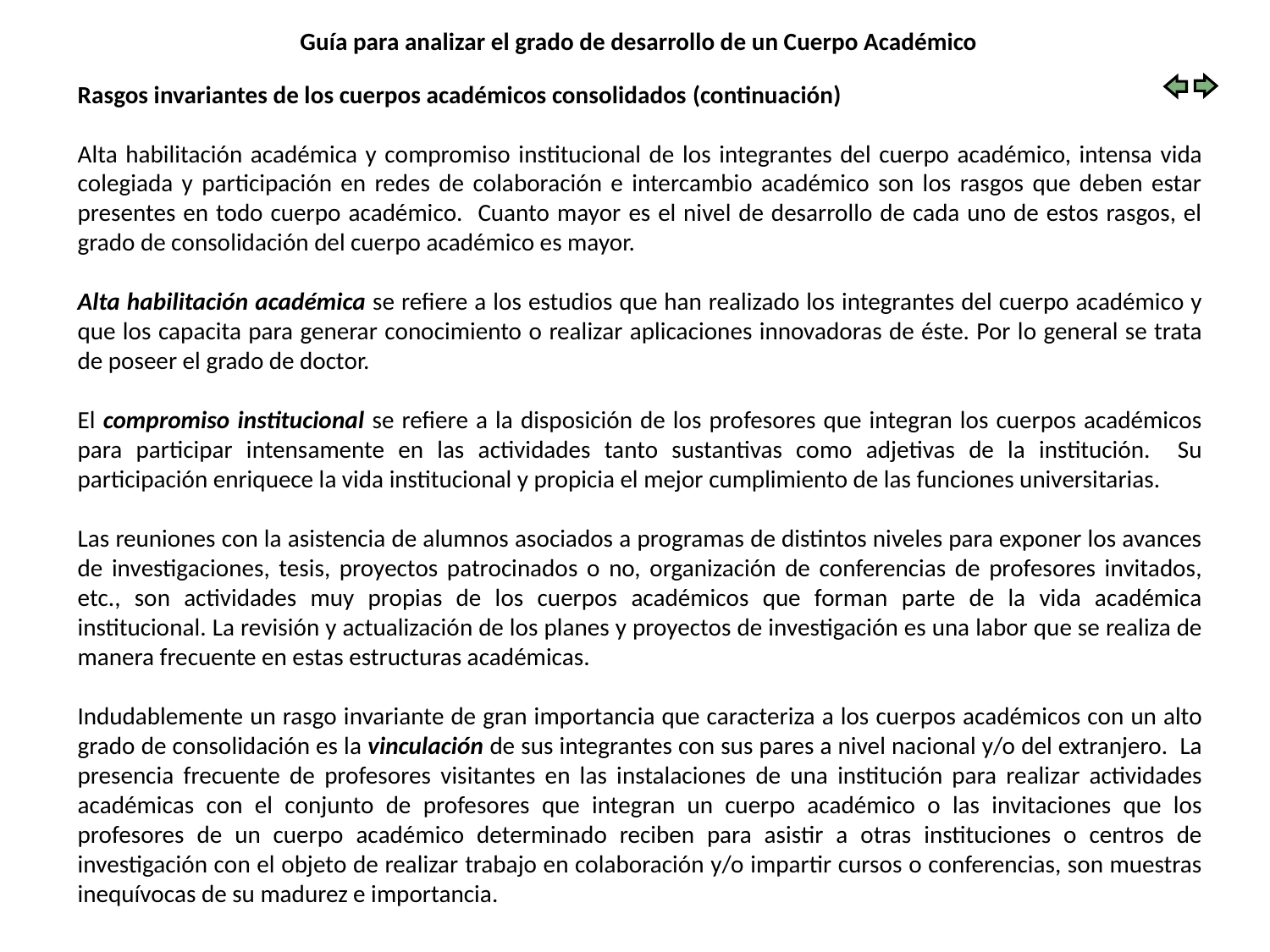

Guía para analizar el grado de desarrollo de un Cuerpo Académico

Rasgos invariantes de los cuerpos académicos consolidados (continuación)

Alta habilitación académica y compromiso institucional de los integrantes del cuerpo académico, intensa vida colegiada y participación en redes de colaboración e intercambio académico son los rasgos que deben estar presentes en todo cuerpo académico.  Cuanto mayor es el nivel de desarrollo de cada uno de estos rasgos, el grado de consolidación del cuerpo académico es mayor.

Alta habilitación académica se refiere a los estudios que han realizado los integrantes del cuerpo académico y que los capacita para generar conocimiento o realizar aplicaciones innovadoras de éste. Por lo general se trata de poseer el grado de doctor.

El compromiso institucional se refiere a la disposición de los profesores que integran los cuerpos académicos para participar intensamente en las actividades tanto sustantivas como adjetivas de la institución.  Su participación enriquece la vida institucional y propicia el mejor cumplimiento de las funciones universitarias.

Las reuniones con la asistencia de alumnos asociados a programas de distintos niveles para exponer los avances de investigaciones, tesis, proyectos patrocinados o no, organización de conferencias de profesores invitados, etc., son actividades muy propias de los cuerpos académicos que forman parte de la vida académica institucional. La revisión y actualización de los planes y proyectos de investigación es una labor que se realiza de manera frecuente en estas estructuras académicas.

Indudablemente un rasgo invariante de gran importancia que caracteriza a los cuerpos académicos con un alto grado de consolidación es la vinculación de sus integrantes con sus pares a nivel nacional y/o del extranjero.  La presencia frecuente de profesores visitantes en las instalaciones de una institución para realizar actividades académicas con el conjunto de profesores que integran un cuerpo académico o las invitaciones que los profesores de un cuerpo académico determinado reciben para asistir a otras instituciones o centros de investigación con el objeto de realizar trabajo en colaboración y/o impartir cursos o conferencias, son muestras inequívocas de su madurez e importancia.